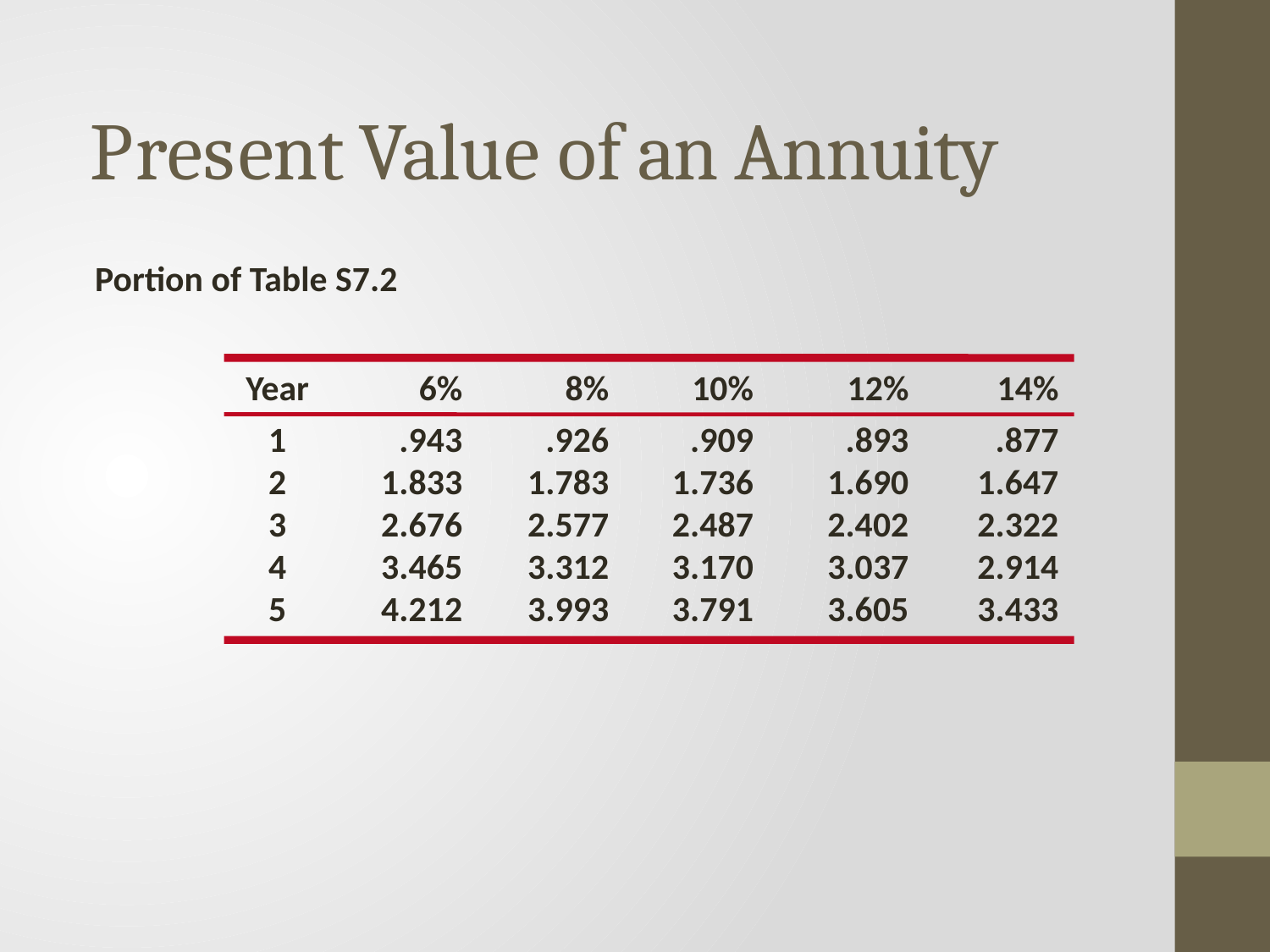

# Present Value of an Annuity
Portion of Table S7.2

	Year	6%	8%	10%	12%	14%
	1	.943	.926	.909	.893	.877	2	1.833	1.783	1.736	1.690	1.647
	3	2.676	2.577	2.487	2.402	2.322
	4	3.465	3.312	3.170	3.037	2.914
	5	4.212	3.993	3.791	3.605	3.433